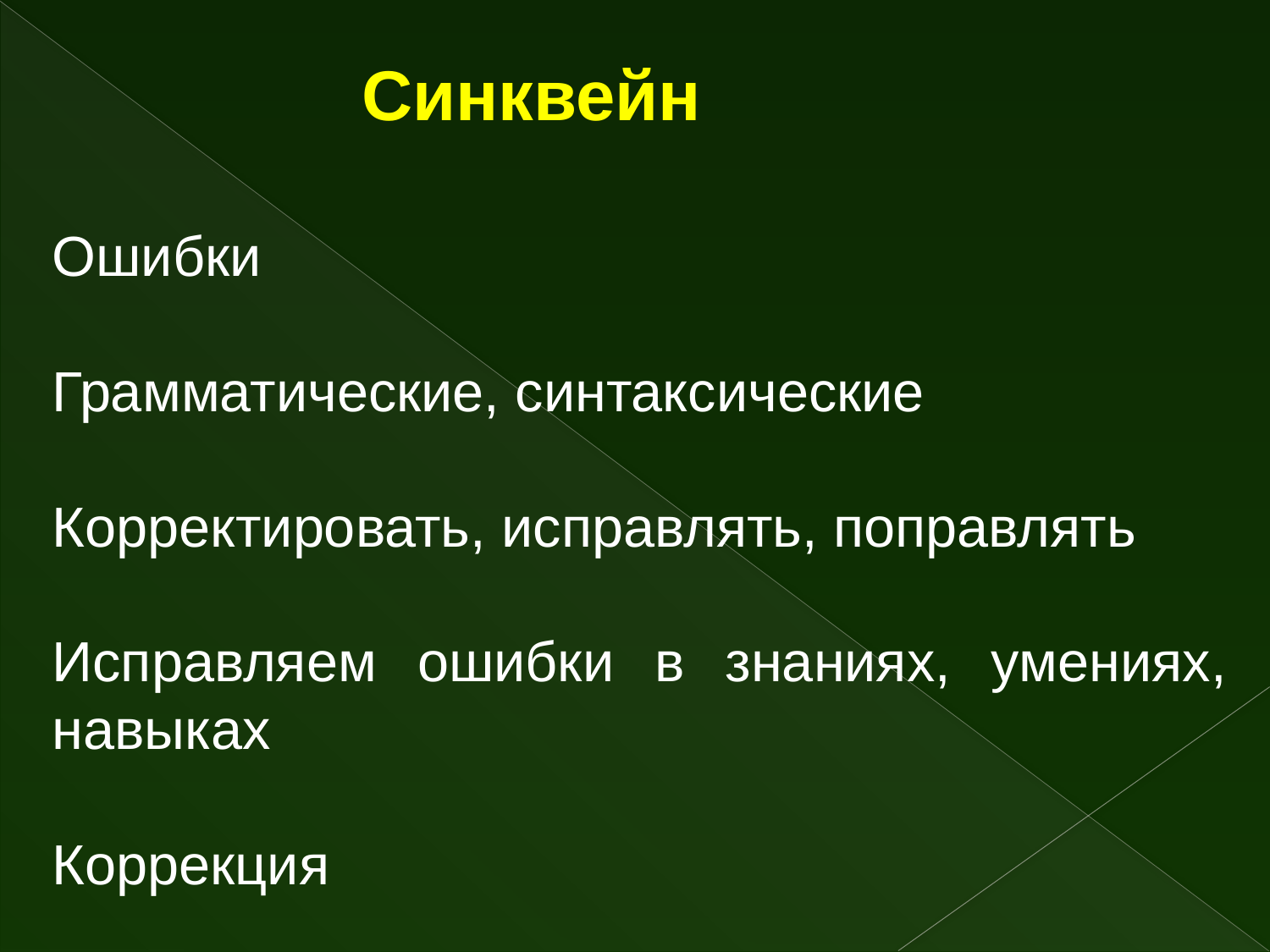

Синквейн

Ошибки

Грамматические, синтаксические

Корректировать, исправлять, поправлять

Исправляем ошибки в знаниях, умениях, навыках

Коррекция